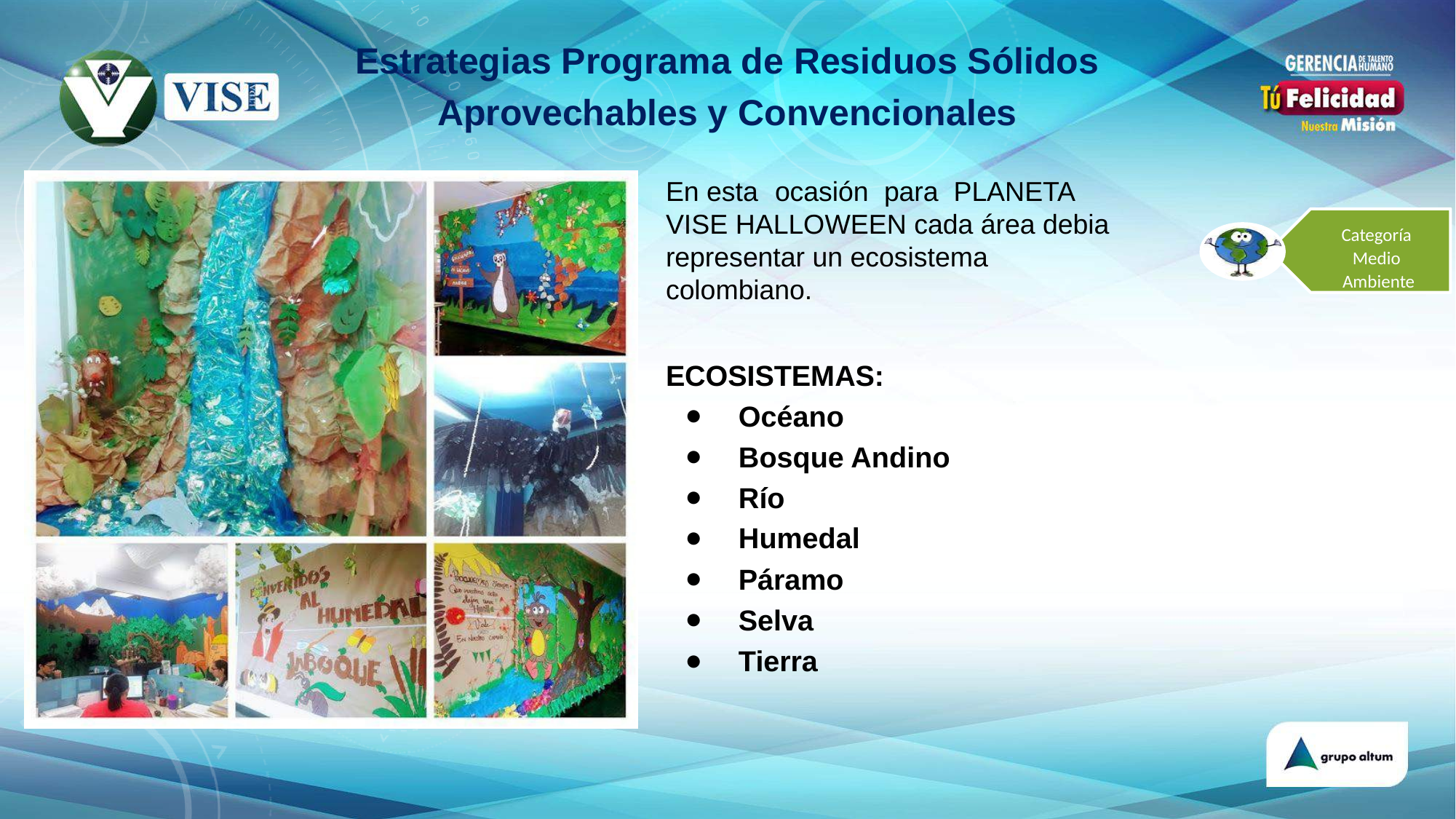

# Estrategias Programa de Residuos Sólidos  Aprovechables y Convencionales

En esta	ocasión	para  PLANETA VISE HALLOWEEN cada área debia representar un ecosistema colombiano.
Categoría  Medio  Ambiente

ECOSISTEMAS:
Océano
Bosque Andino
Río
Humedal
Páramo
Selva
Tierra